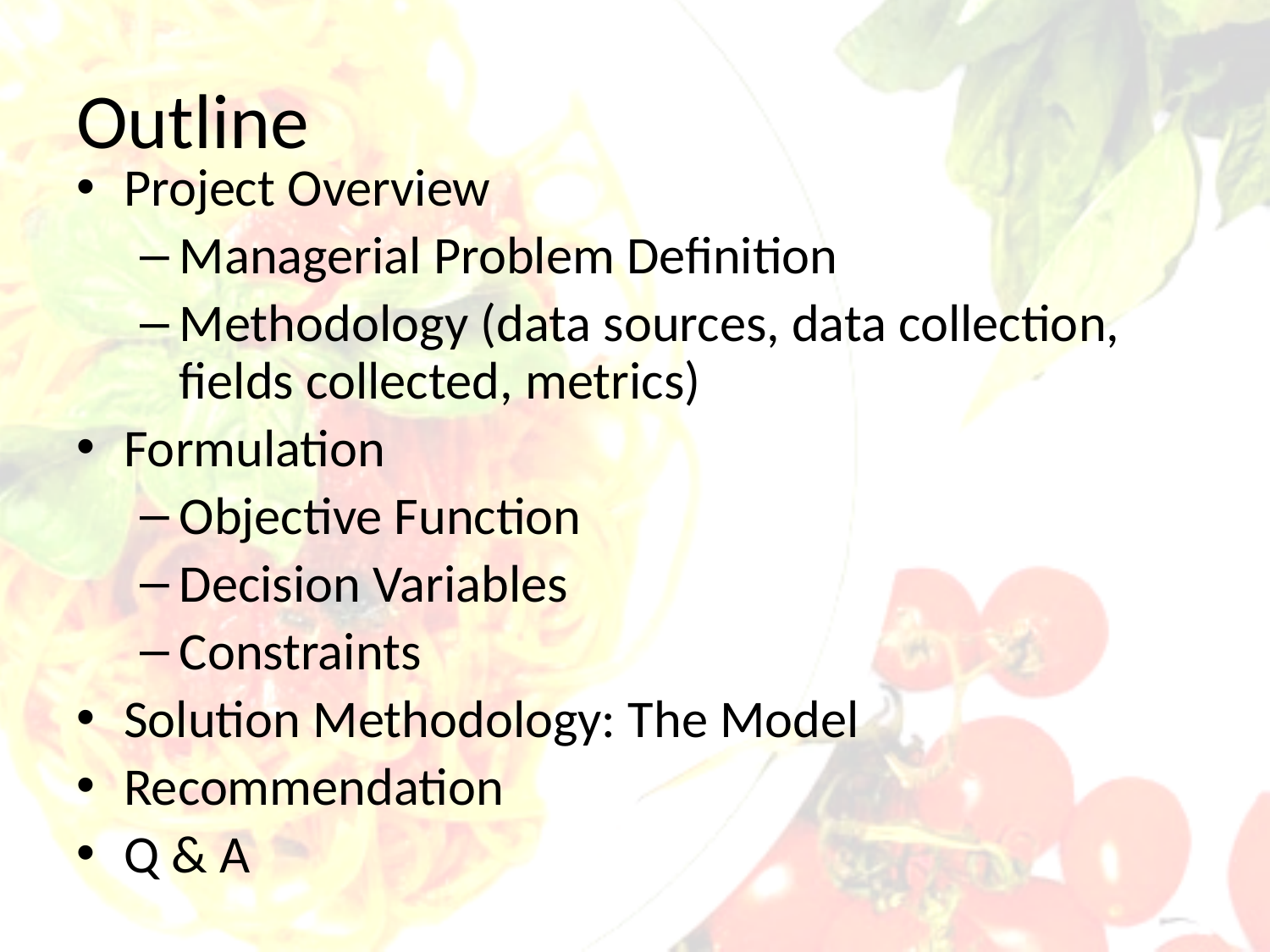

# Outline
Project Overview
Managerial Problem Definition
Methodology (data sources, data collection, fields collected, metrics)
Formulation
Objective Function
Decision Variables
Constraints
Solution Methodology: The Model
Recommendation
Q & A